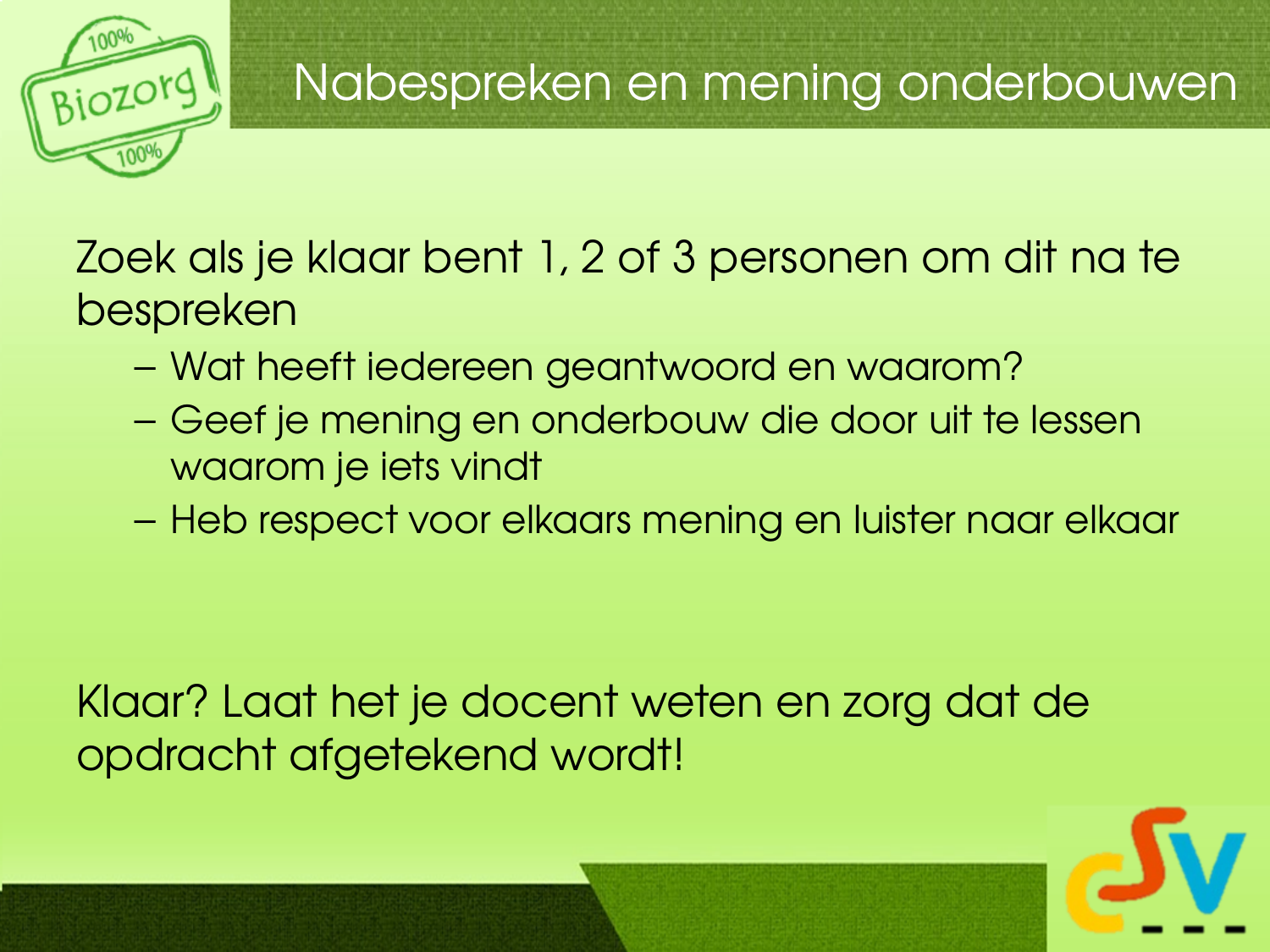

# Nabespreken en mening onderbouwen
Zoek als je klaar bent 1, 2 of 3 personen om dit na te bespreken
Wat heeft iedereen geantwoord en waarom?
Geef je mening en onderbouw die door uit te lessen waarom je iets vindt
Heb respect voor elkaars mening en luister naar elkaar

Klaar? Laat het je docent weten en zorg dat de opdracht afgetekend wordt!